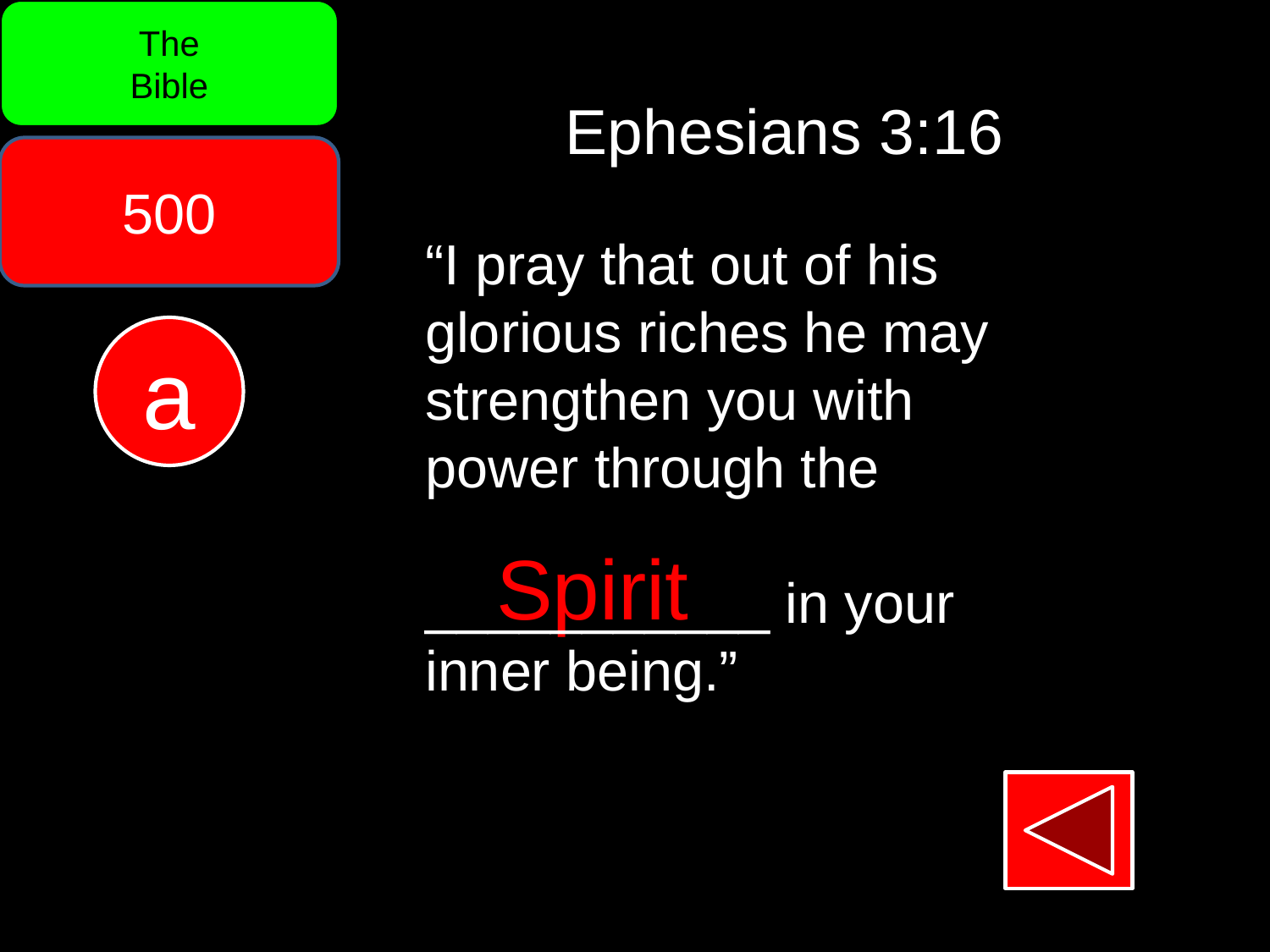

The
Bible
Ephesians 3:16
500
“I pray that out of his
glorious riches he may
strengthen you with
power through the

___________ in your
inner being.”
a
Spirit